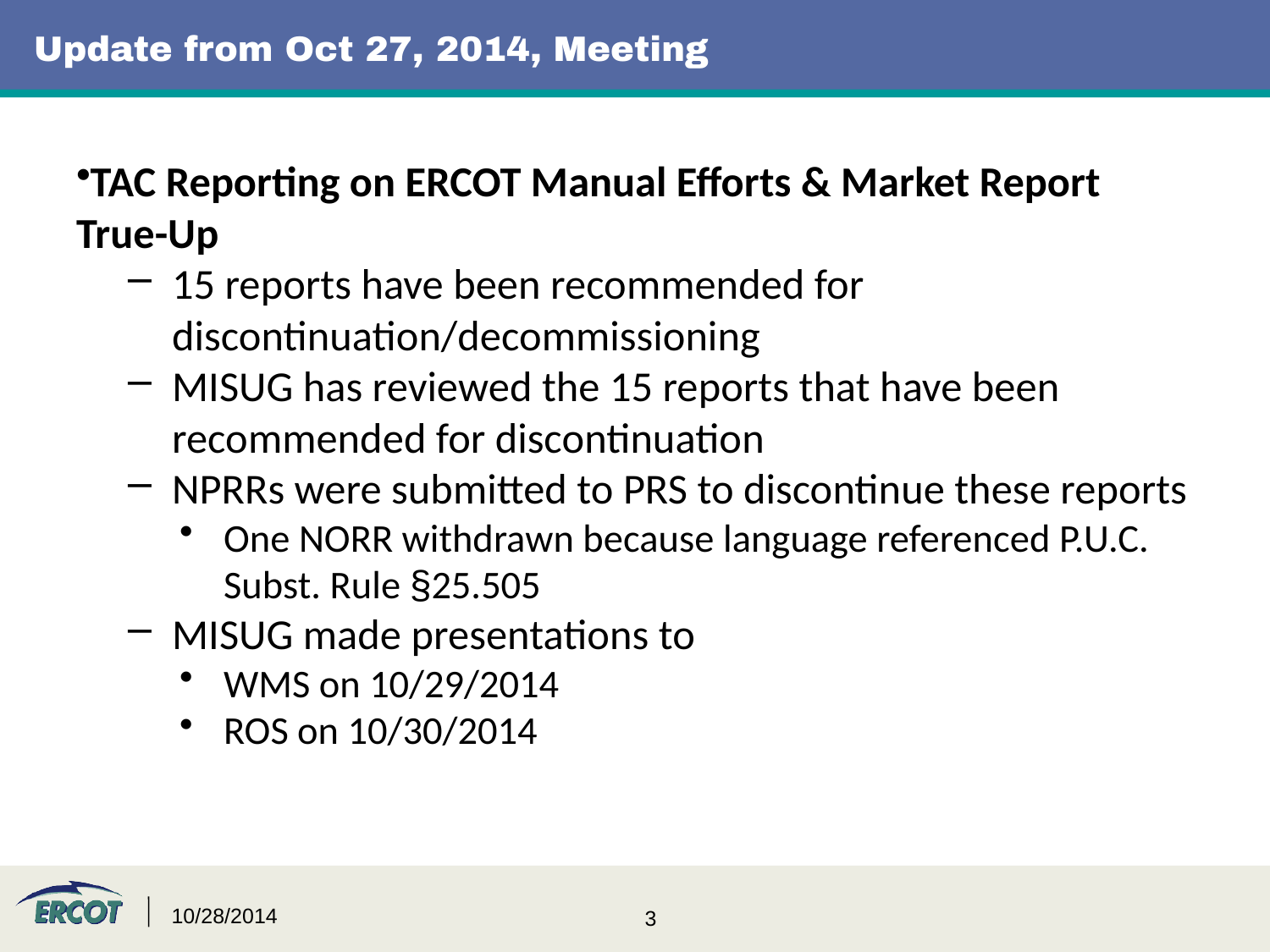

# Update from Oct 27, 2014, Meeting
TAC Reporting on ERCOT Manual Efforts & Market Report True-Up
15 reports have been recommended for discontinuation/decommissioning
MISUG has reviewed the 15 reports that have been recommended for discontinuation
NPRRs were submitted to PRS to discontinue these reports
One NORR withdrawn because language referenced P.U.C. Subst. Rule §25.505
MISUG made presentations to
WMS on 10/29/2014
ROS on 10/30/2014
10/28/2014